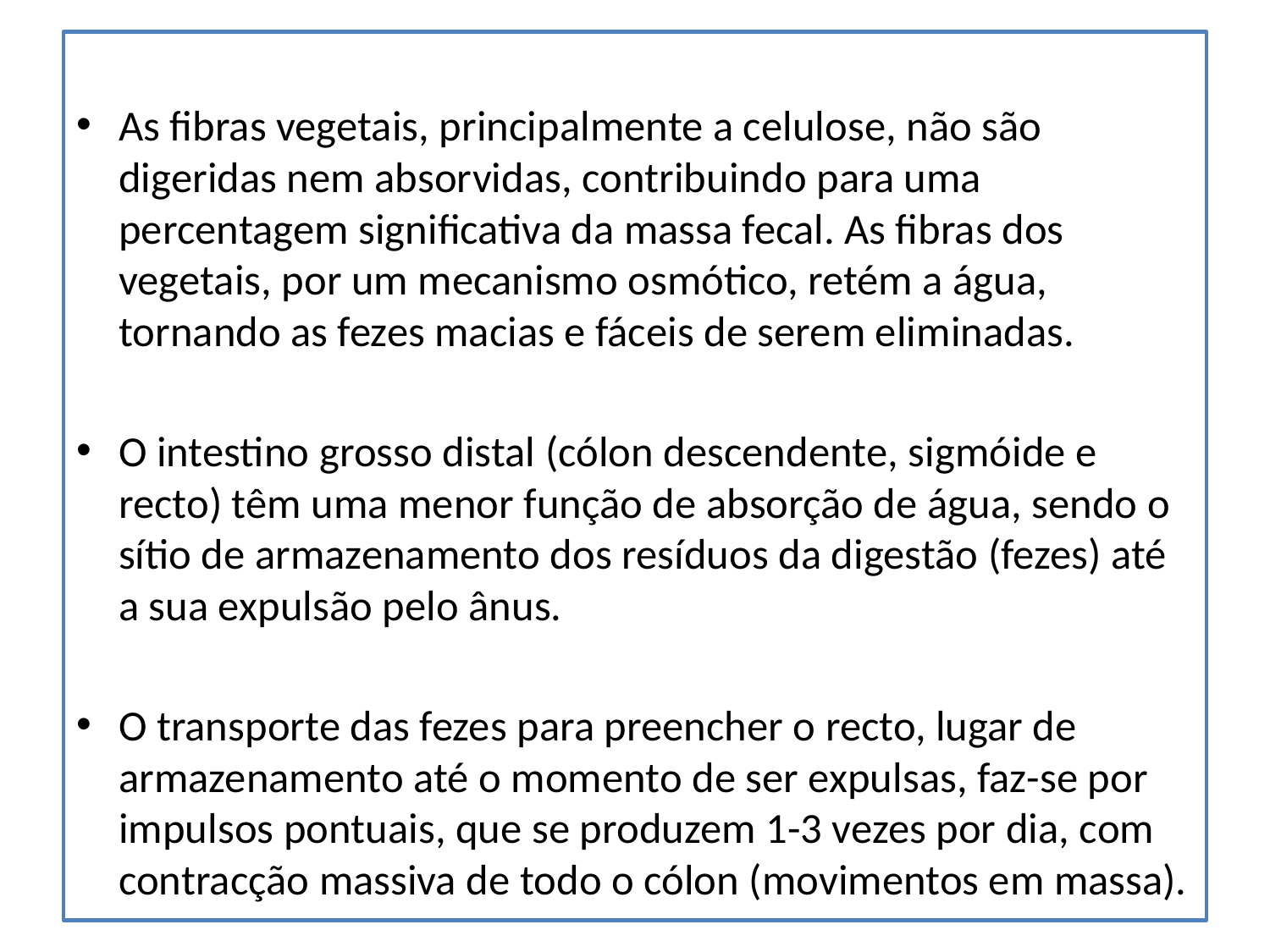

As fibras vegetais, principalmente a celulose, não são digeridas nem absorvidas, contribuindo para uma percentagem significativa da massa fecal. As fibras dos vegetais, por um mecanismo osmótico, retém a água, tornando as fezes macias e fáceis de serem eliminadas.

O intestino grosso distal (cólon descendente, sigmóide e recto) têm uma menor função de absorção de água, sendo o sítio de armazenamento dos resíduos da digestão (fezes) até a sua expulsão pelo ânus.

O transporte das fezes para preencher o recto, lugar de armazenamento até o momento de ser expulsas, faz-se por impulsos pontuais, que se produzem 1-3 vezes por dia, com contracção massiva de todo o cólon (movimentos em massa).

#